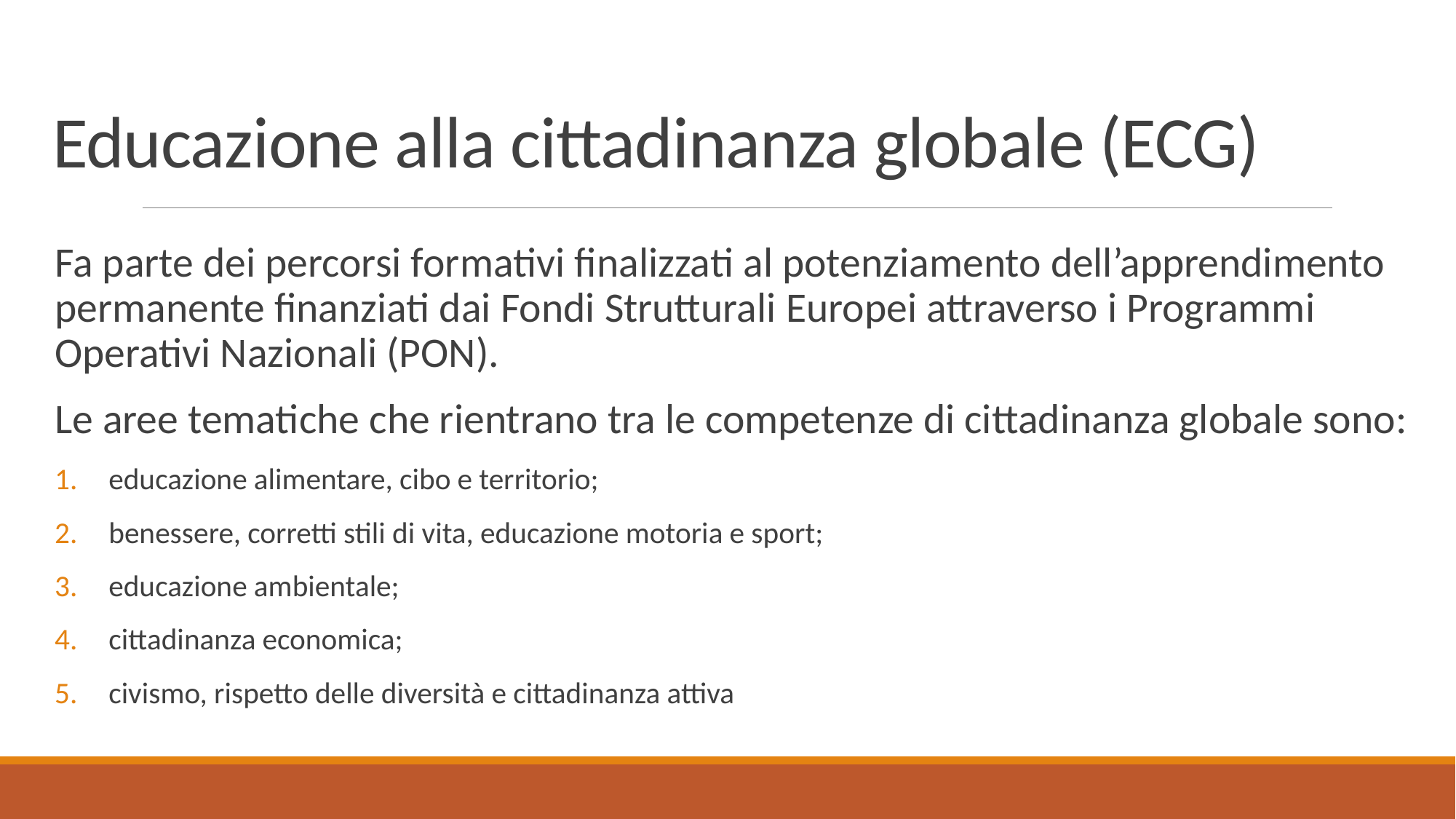

# Educazione alla cittadinanza globale (ECG)
Fa parte dei percorsi formativi finalizzati al potenziamento dell’apprendimento permanente finanziati dai Fondi Strutturali Europei attraverso i Programmi Operativi Nazionali (PON).
Le aree tematiche che rientrano tra le competenze di cittadinanza globale sono:
educazione alimentare, cibo e territorio;
benessere, corretti stili di vita, educazione motoria e sport;
educazione ambientale;
cittadinanza economica;
civismo, rispetto delle diversità e cittadinanza attiva